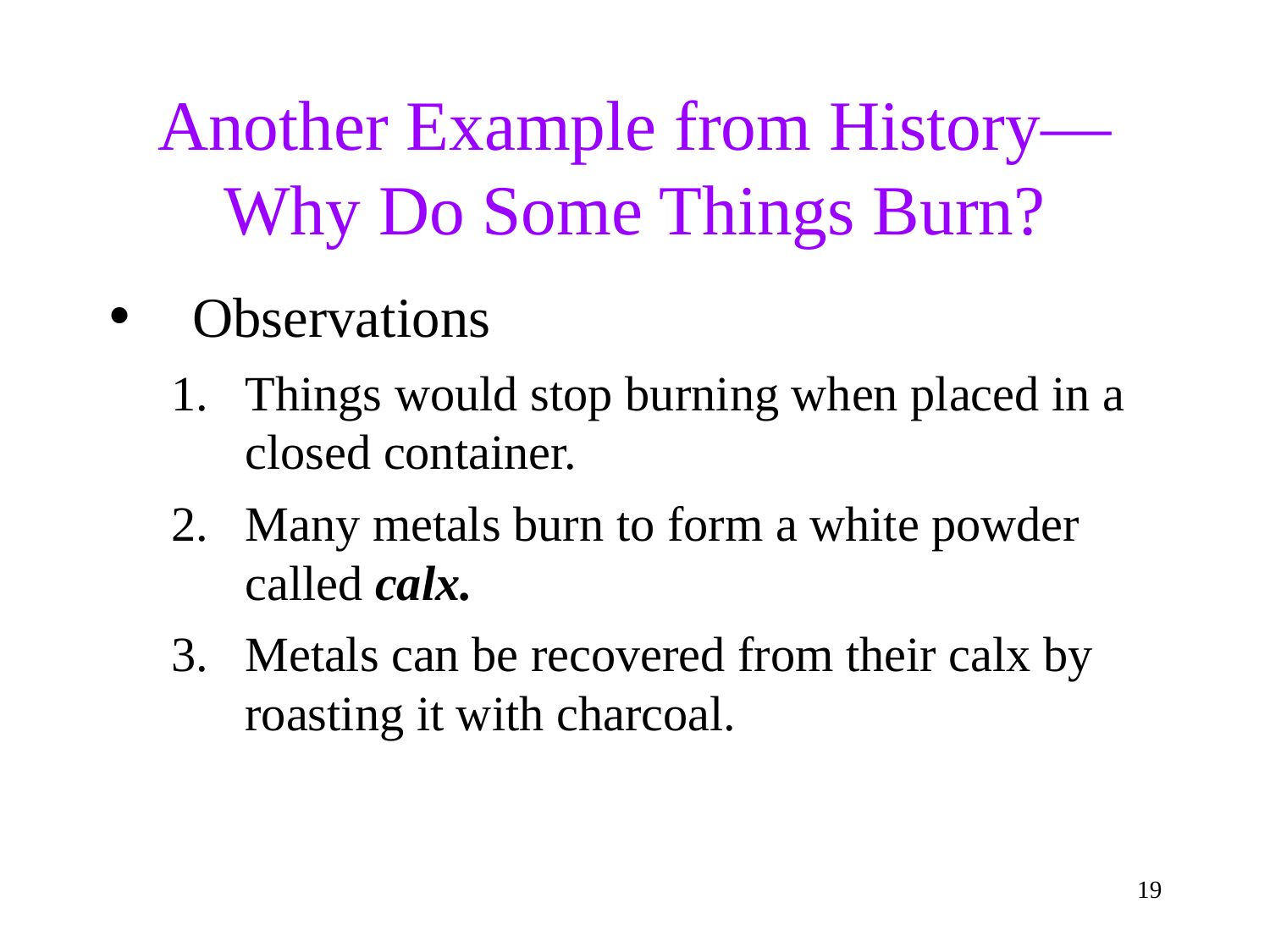

Another Example from History—Why Do Some Things Burn?
Observations
Things would stop burning when placed in a closed container.
Many metals burn to form a white powder called calx.
Metals can be recovered from their calx by roasting it with charcoal.
19